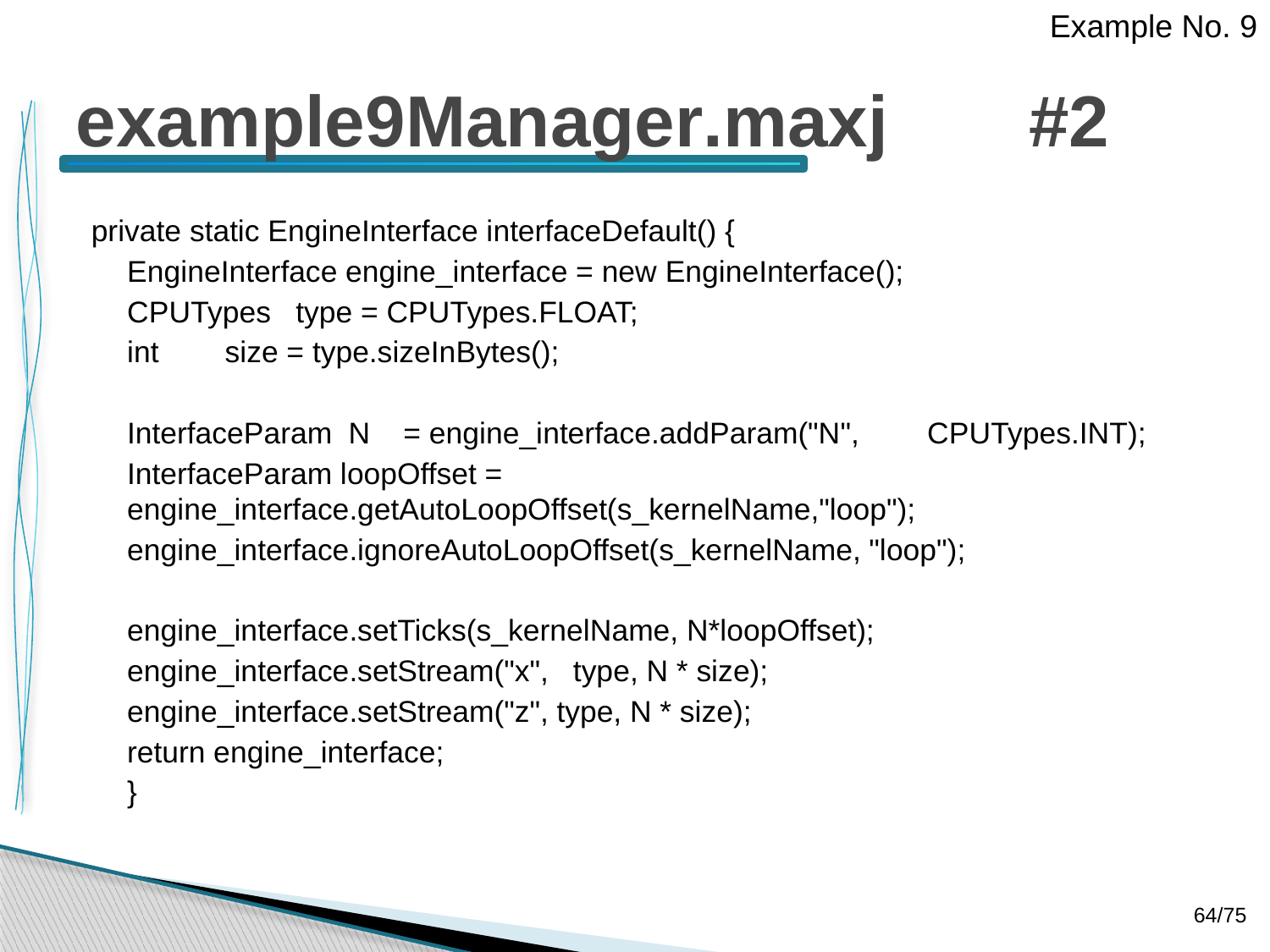

Example No. 9
# example9Manager.maxj       #2
private static EngineInterface interfaceDefault() {
		EngineInterface engine_interface = new EngineInterface();
		CPUTypes   type = CPUTypes.FLOAT;
		int        size = type.sizeInBytes();

		InterfaceParam  N    = engine_interface.addParam("N", 					CPUTypes.INT);
		InterfaceParam loopOffset = 						engine_interface.getAutoLoopOffset(s_kernelName,"loop");
		engine_interface.ignoreAutoLoopOffset(s_kernelName, "loop");

		engine_interface.setTicks(s_kernelName, N*loopOffset);
		engine_interface.setStream("x",   type, N * size);
		engine_interface.setStream("z", type, N * size);
		return engine_interface;
	}